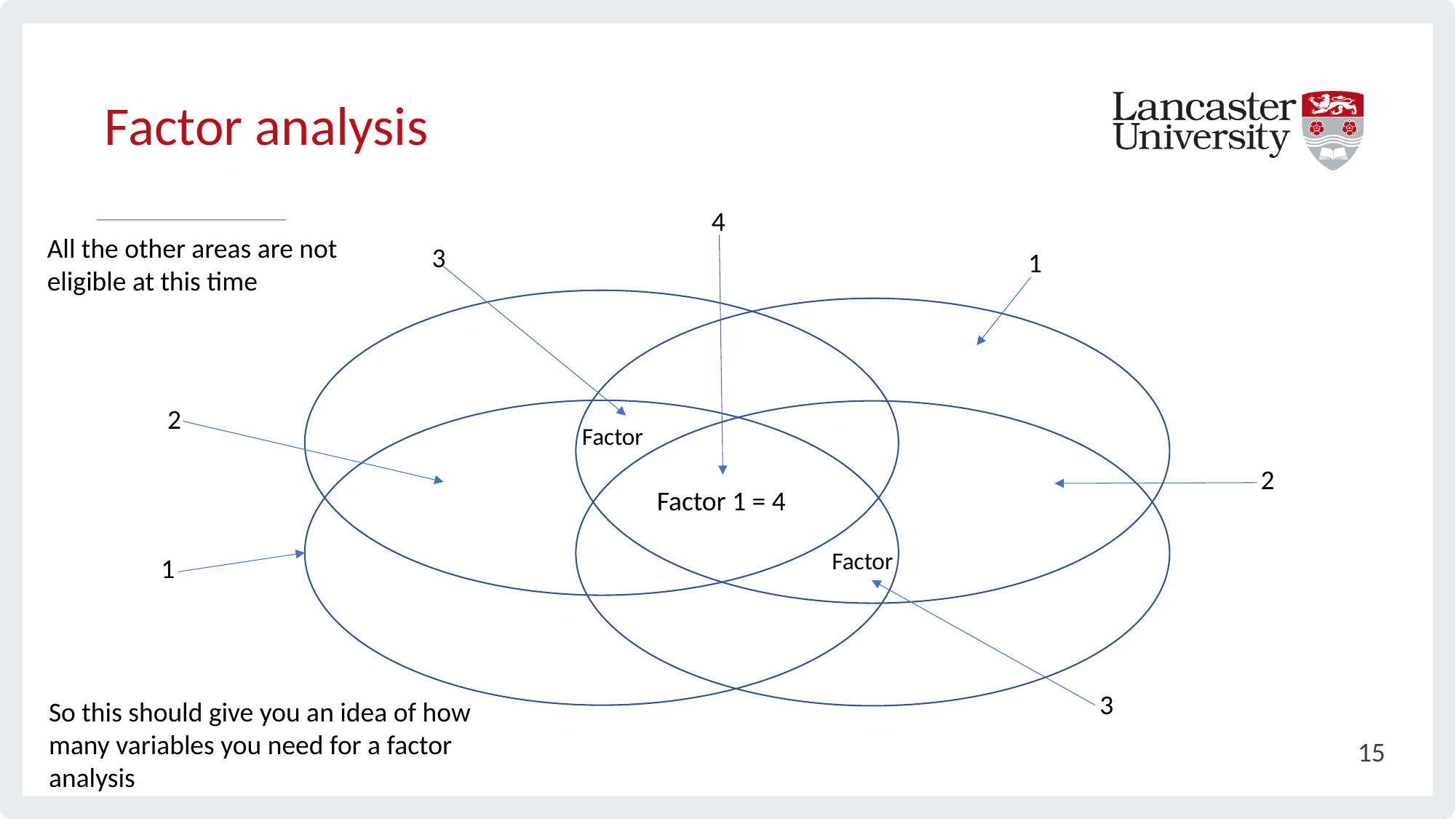

# Factor analysis
4
All the other areas are not eligible at this time
3
1

2
Factor
2
Factor 1 = 4
Factor
1
3
So this should give you an idea of how many variables you need for a factor analysis
15